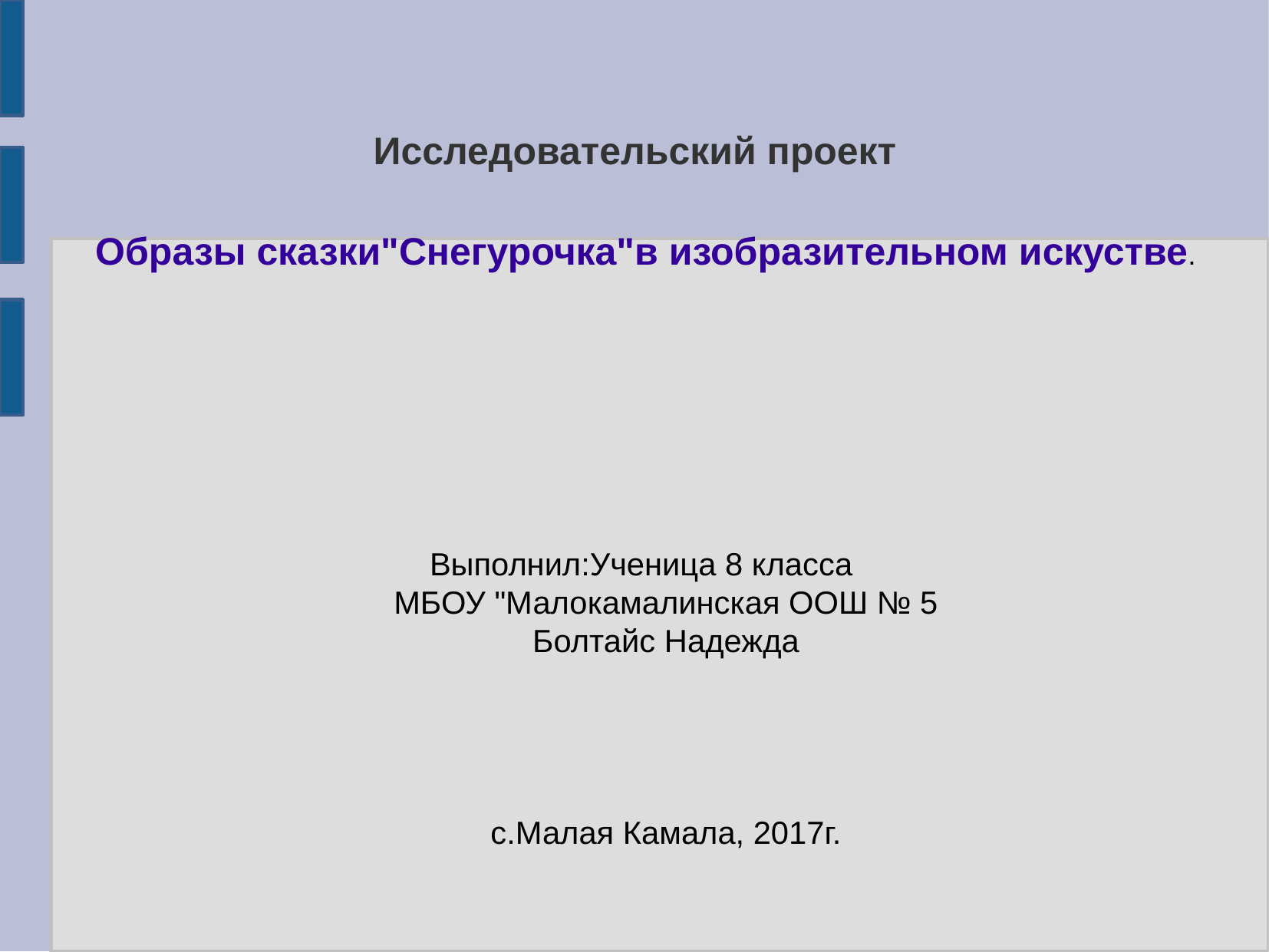

Исследовательский проект
Образы сказки"Снегурочка"в изобразительном искустве.
Выполнил:Ученица 8 класса
МБОУ "Малокамалинская ООШ № 5
Болтайс Надежда
с.Малая Камала, 2017г.